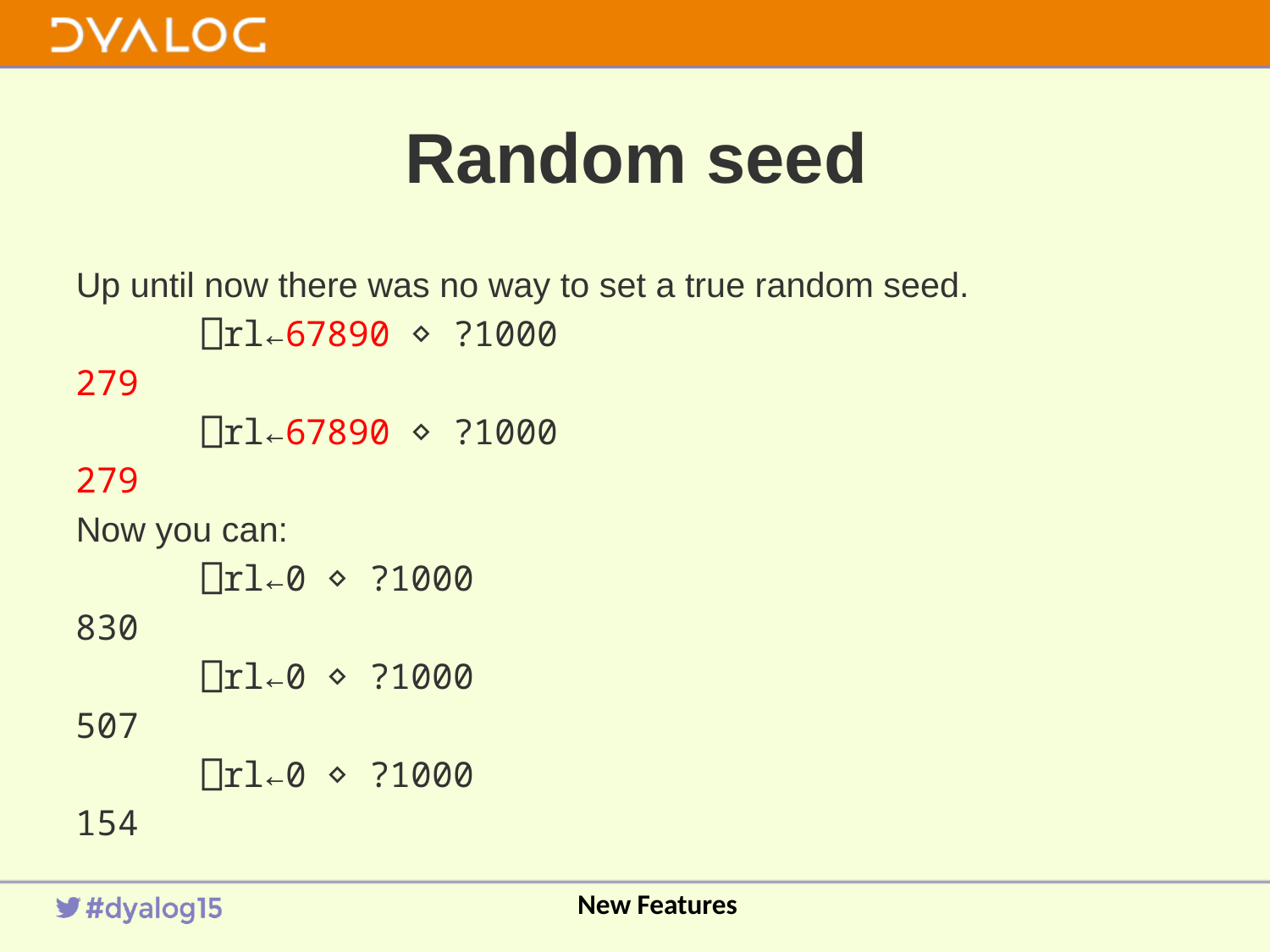

# Random seed
Up until now there was no way to set a true random seed.
      ⎕rl←67890 ⋄ ?1000
279
      ⎕rl←67890 ⋄ ?1000
279
Now you can:
      ⎕rl←0 ⋄ ?1000
830
      ⎕rl←0 ⋄ ?1000
507
      ⎕rl←0 ⋄ ?1000
154
New Features